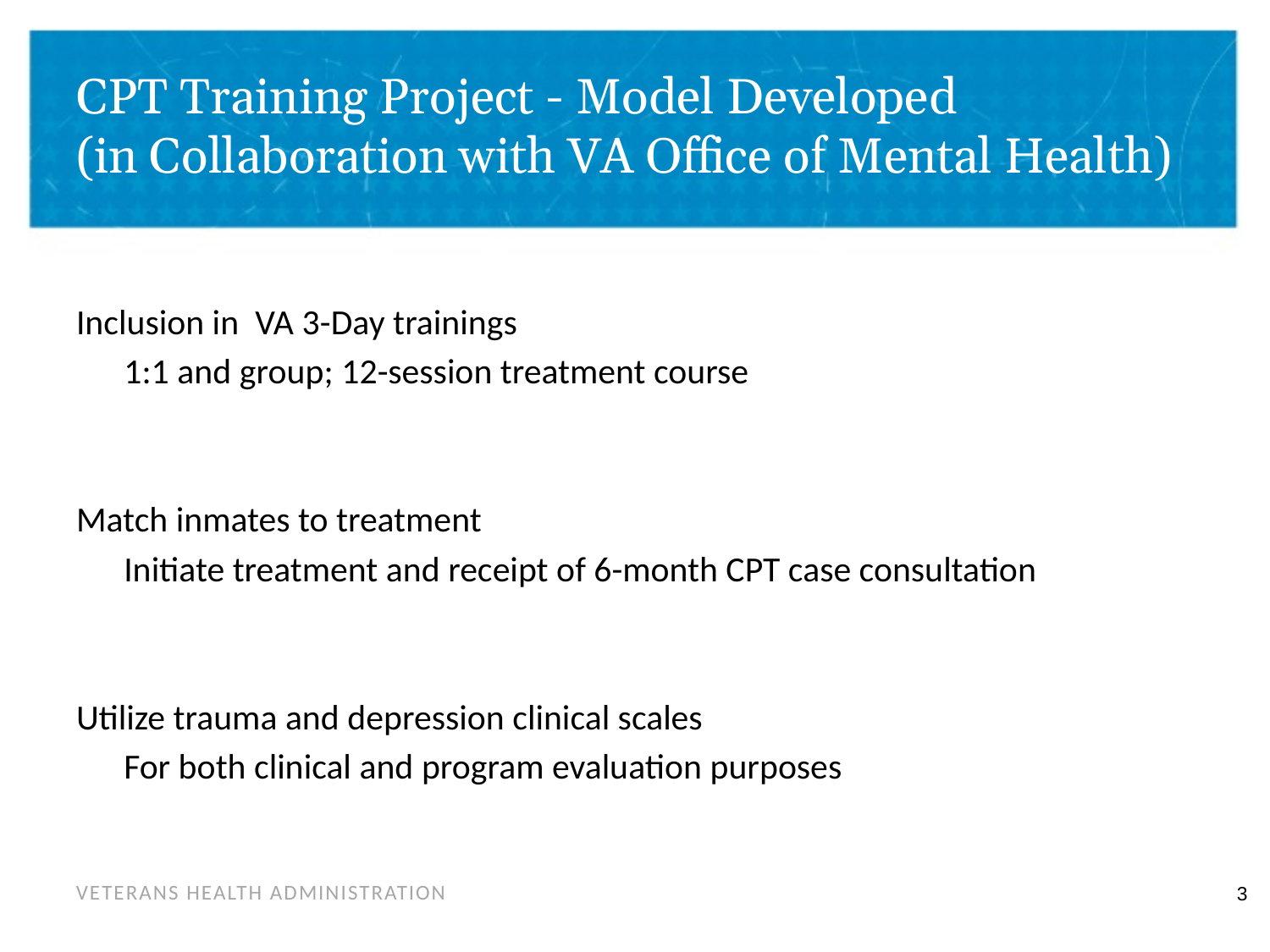

# CPT Training Project - Model Developed (in Collaboration with VA Office of Mental Health)

Inclusion in  VA 3-Day trainings
	1:1 and group; 12-session treatment course

Match inmates to treatment
	Initiate treatment and receipt of 6-month CPT case consultation

Utilize trauma and depression clinical scales
	For both clinical and program evaluation purposes

3